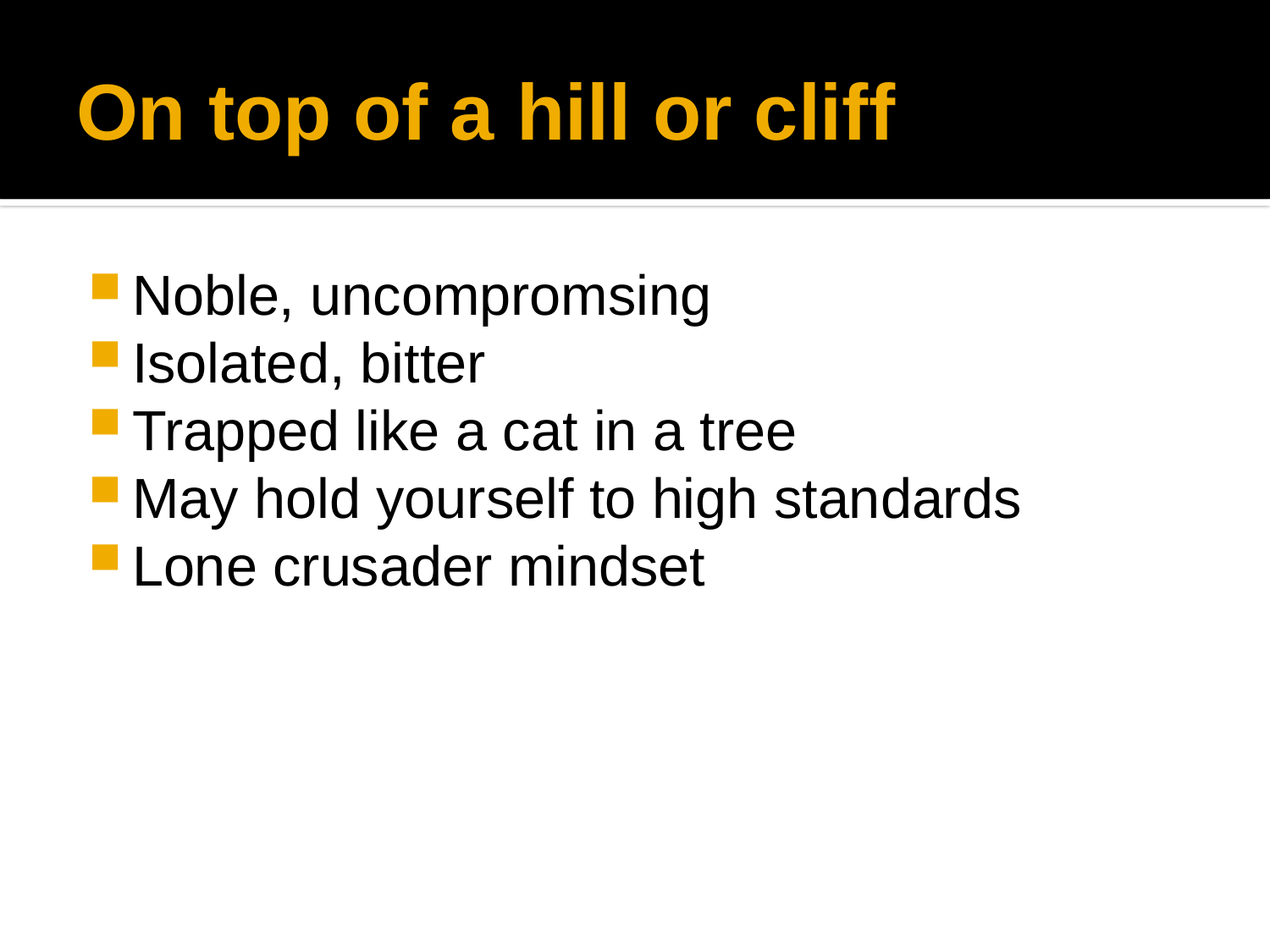

# On top of a hill or cliff
Noble, uncompromsing
Isolated, bitter
Trapped like a cat in a tree
May hold yourself to high standards
Lone crusader mindset